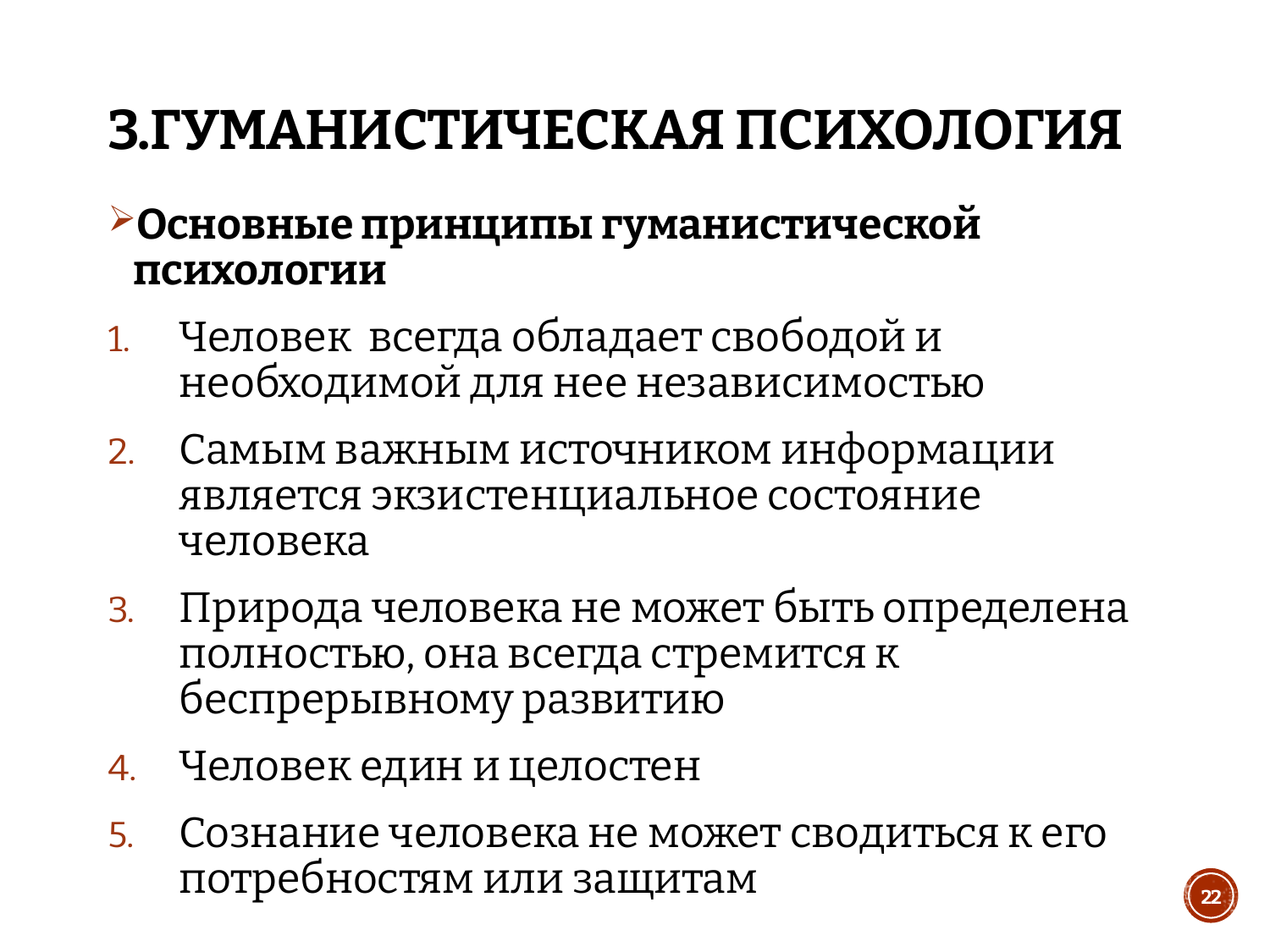

# 3.Гуманистическая психология
Основные принципы гуманистической психологии
Человек  всегда обладает свободой и необходимой для нее независимостью
Самым важным источником информации является экзистенциальное состояние человека
Природа человека не может быть определена полностью, она всегда стремится к беспрерывному развитию
Человек един и целостен
Сознание человека не может сводиться к его потребностям или защитам
22